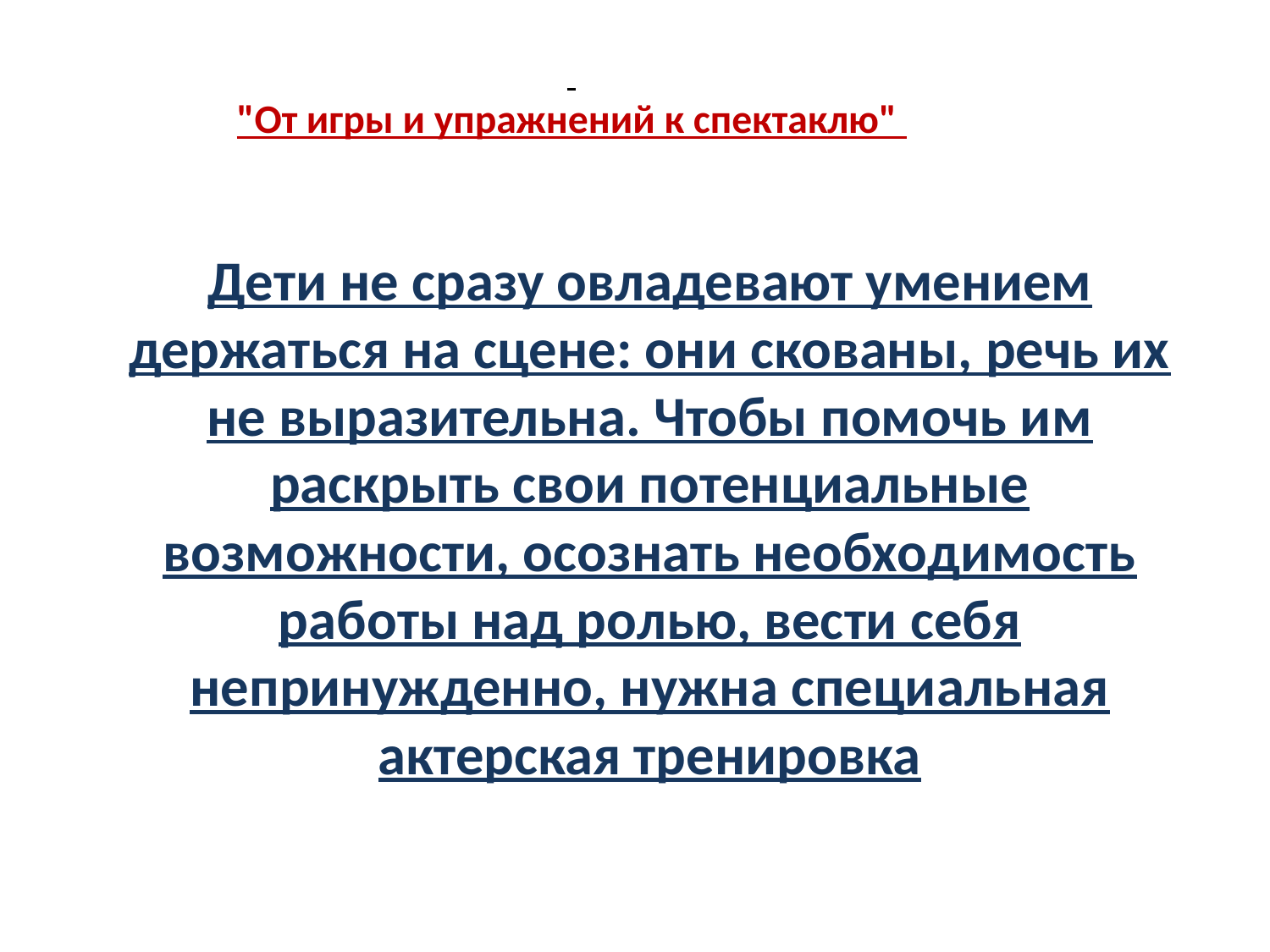

"От игры и упражнений к спектаклю"
Дети не сразу овладевают умением держаться на сцене: они скованы, речь их не выразительна. Чтобы помочь им раскрыть свои потенциальные возможности, осознать необходимость работы над ролью, вести себя непринужденно, нужна специальная актерская тренировка